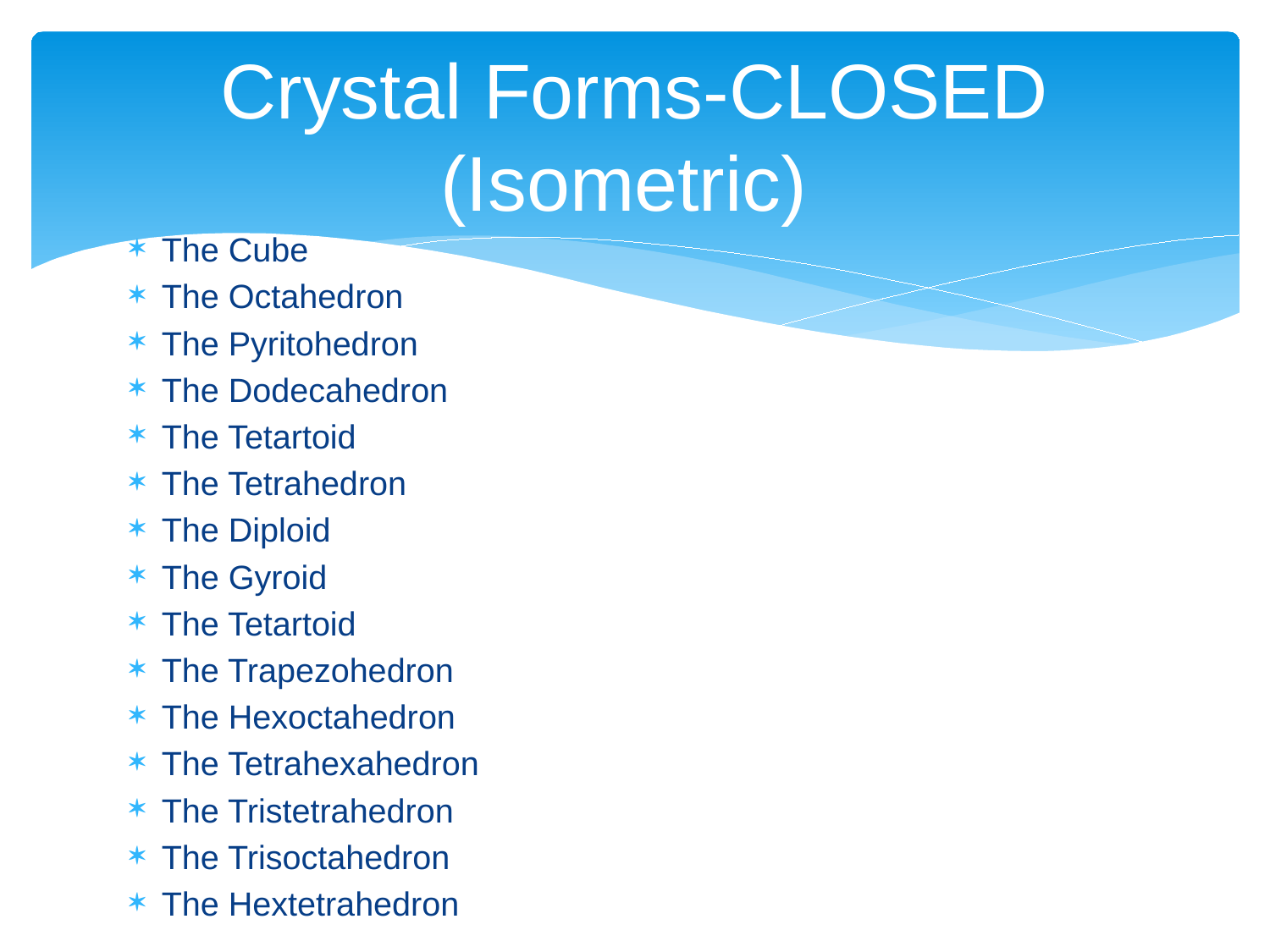

# Crystal Forms-CLOSED (Isometric)
The Cube
The Octahedron
The Pyritohedron
The Dodecahedron
The Tetartoid
The Tetrahedron
The Diploid
The Gyroid
The Tetartoid
The Trapezohedron
The Hexoctahedron
The Tetrahexahedron
The Tristetrahedron
The Trisoctahedron
The Hextetrahedron